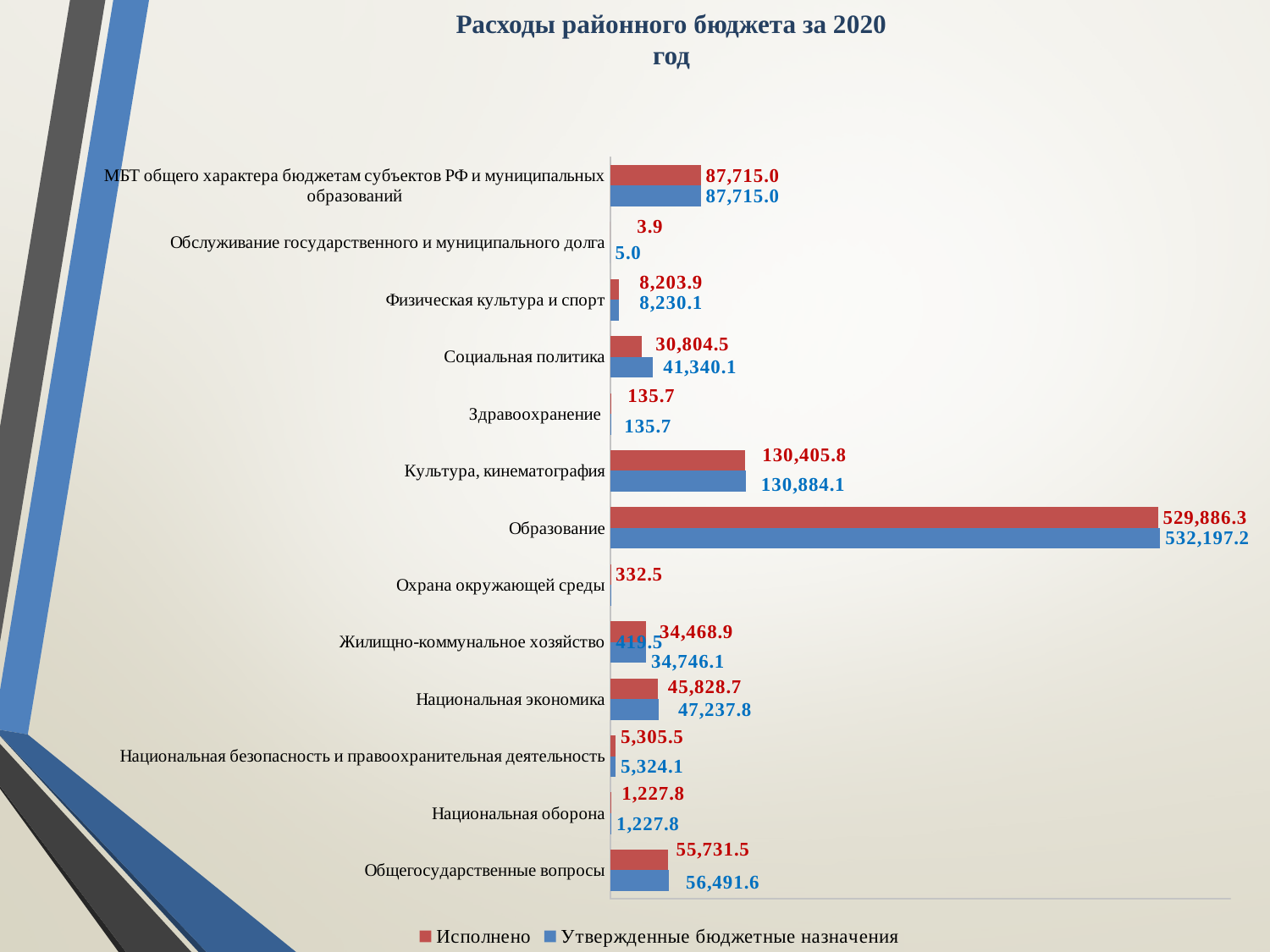

# Расходы районного бюджета за 2020 год

### Chart

| Category | Утвержденные бюджетные назначения | Исполнено |
|---|---|---|
| Общегосударственные вопросы | 56491.6 | 55731.5 |
| Национальная оборона | 1227.8 | 1227.8 |
| Национальная безопасность и правоохранительная деятельность | 5324.1 | 5305.5 |
| Национальная экономика | 47237.8 | 45828.7 |
| Жилищно-коммунальное хозяйство | 34746.1 | 34468.9 |
| Охрана окружающей среды | 419.5 | 332.5 |
| Образование | 532197.1999999997 | 529886.3 |
| Культура, кинематография | 130884.1 | 130405.8 |
| Здравоохранение  | 135.7 | 135.7 |
| Социальная политика | 41340.1 | 30804.5 |
| Физическая культура и спорт | 8230.1 | 8203.9 |
| Обслуживание государственного и муниципального долга | 5.0 | 3.9 |
| МБТ общего характера бюджетам субъектов РФ и муниципальных образований | 87715.0 | 87715.0 |